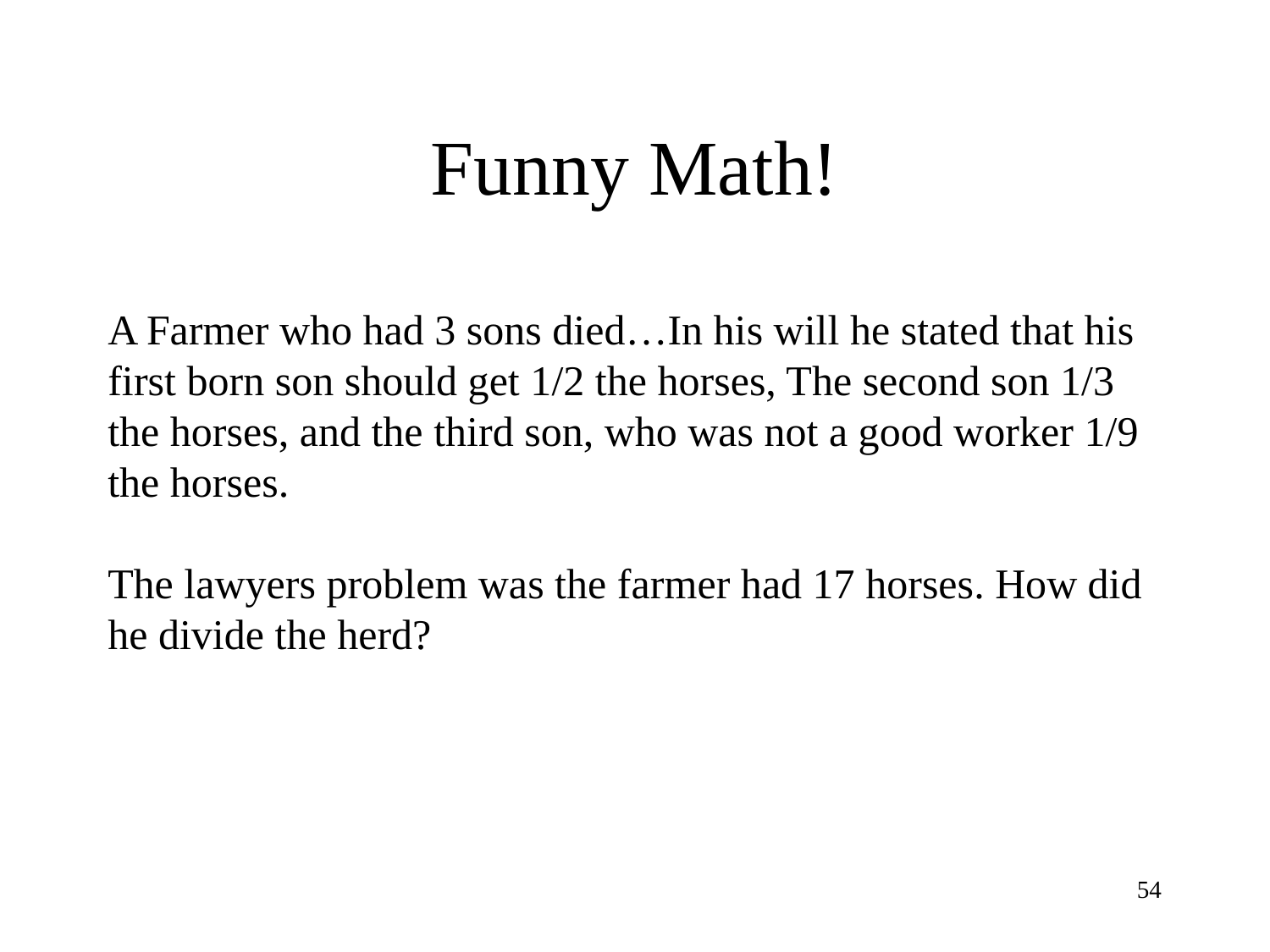

# Funny Math!
A Farmer who had 3 sons died…In his will he stated that his first born son should get 1/2 the horses, The second son 1/3 the horses, and the third son, who was not a good worker 1/9 the horses.

The lawyers problem was the farmer had 17 horses. How did he divide the herd?
54